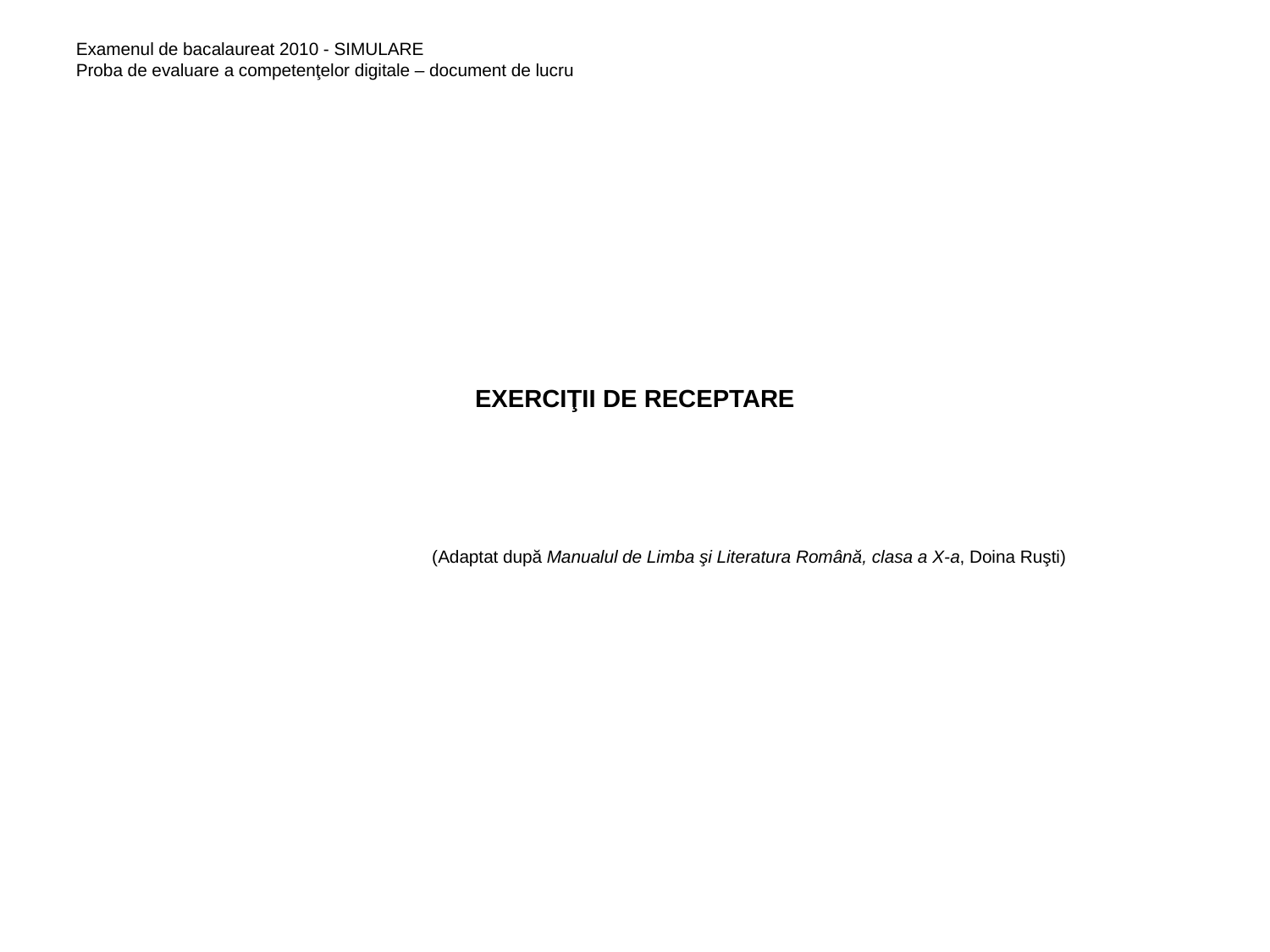

Examenul de bacalaureat 2010 - SIMULARE
Proba de evaluare a competenţelor digitale – document de lucru
# EXERCIŢII DE RECEPTARE
(Adaptat după Manualul de Limba şi Literatura Română, clasa a X-a, Doina Ruşti)